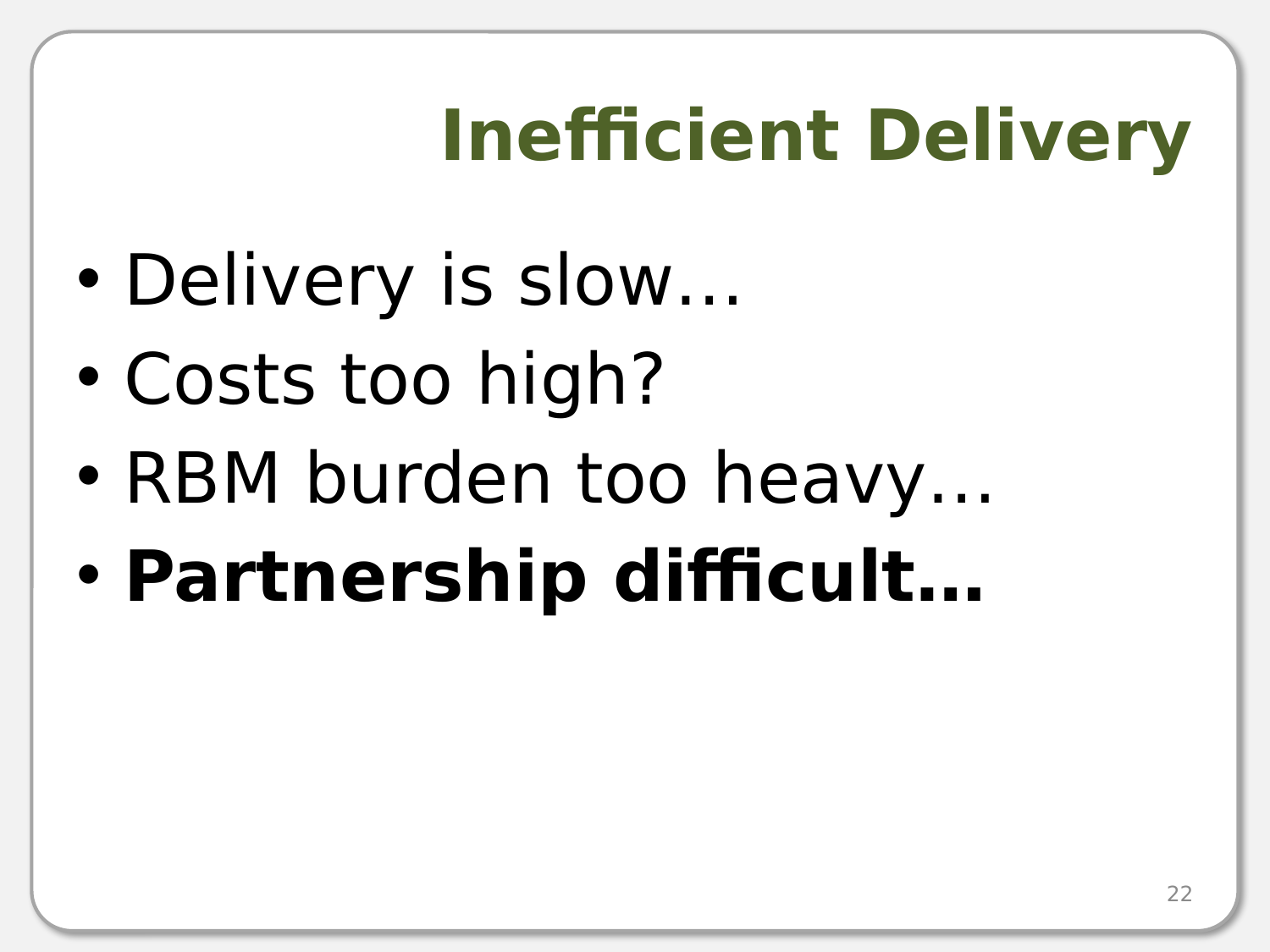

# Inefficient Delivery
Delivery is slow…
Costs too high?
RBM burden too heavy…
Partnership difficult…

22